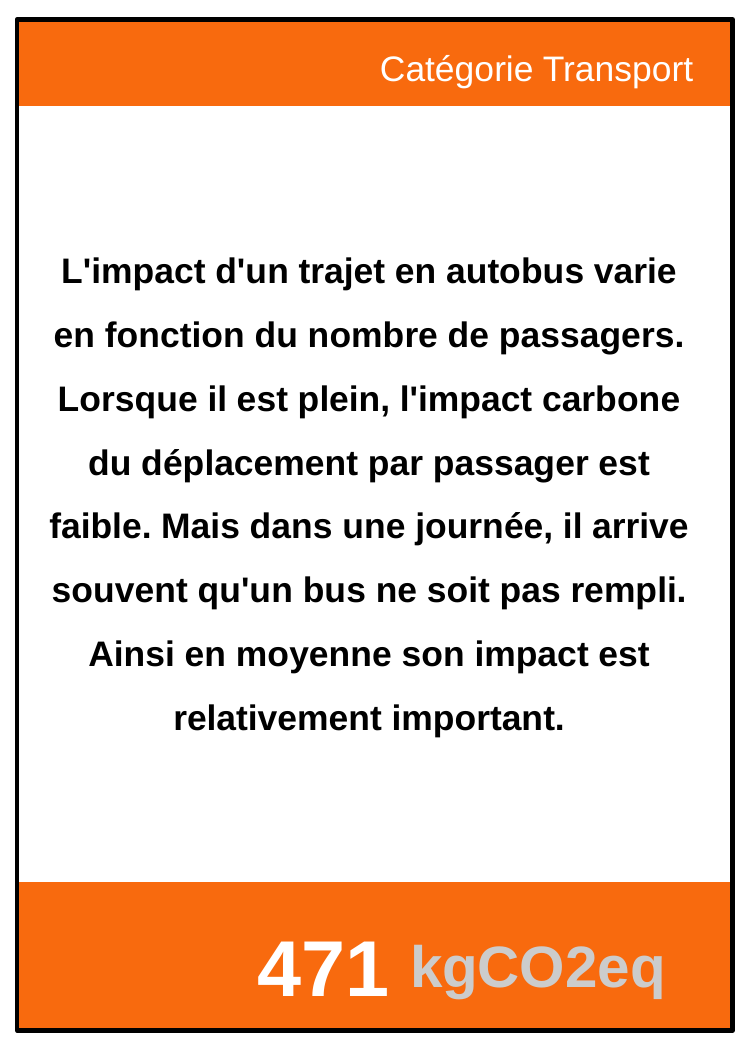

Catégorie Transport

L'impact d'un trajet en autobus varie en fonction du nombre de passagers. Lorsque il est plein, l'impact carbone du déplacement par passager est faible. Mais dans une journée, il arrive souvent qu'un bus ne soit pas rempli. Ainsi en moyenne son impact est relativement important.

471
kgCO2eq